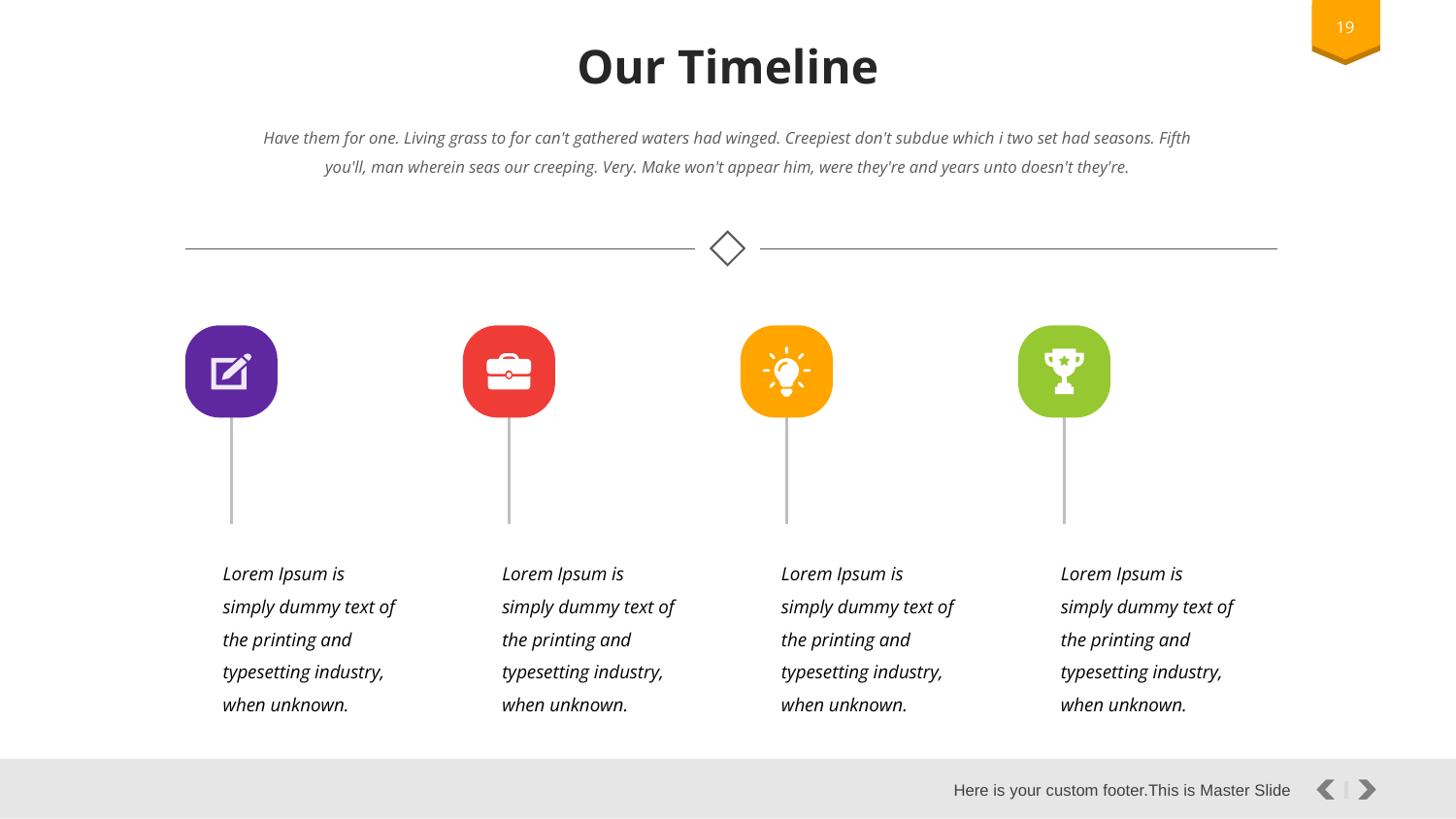

19
Our Timeline
Have them for one. Living grass to for can't gathered waters had winged. Creepiest don't subdue which i two set had seasons. Fifth you'll, man wherein seas our creeping. Very. Make won't appear him, were they're and years unto doesn't they're.

Lorem Ipsum is simply dummy text of the printing and typesetting industry, when unknown.
Lorem Ipsum is simply dummy text of the printing and typesetting industry, when unknown.
Lorem Ipsum is simply dummy text of the printing and typesetting industry, when unknown.
Lorem Ipsum is simply dummy text of the printing and typesetting industry, when unknown.

Here is your custom footer.This is Master Slide